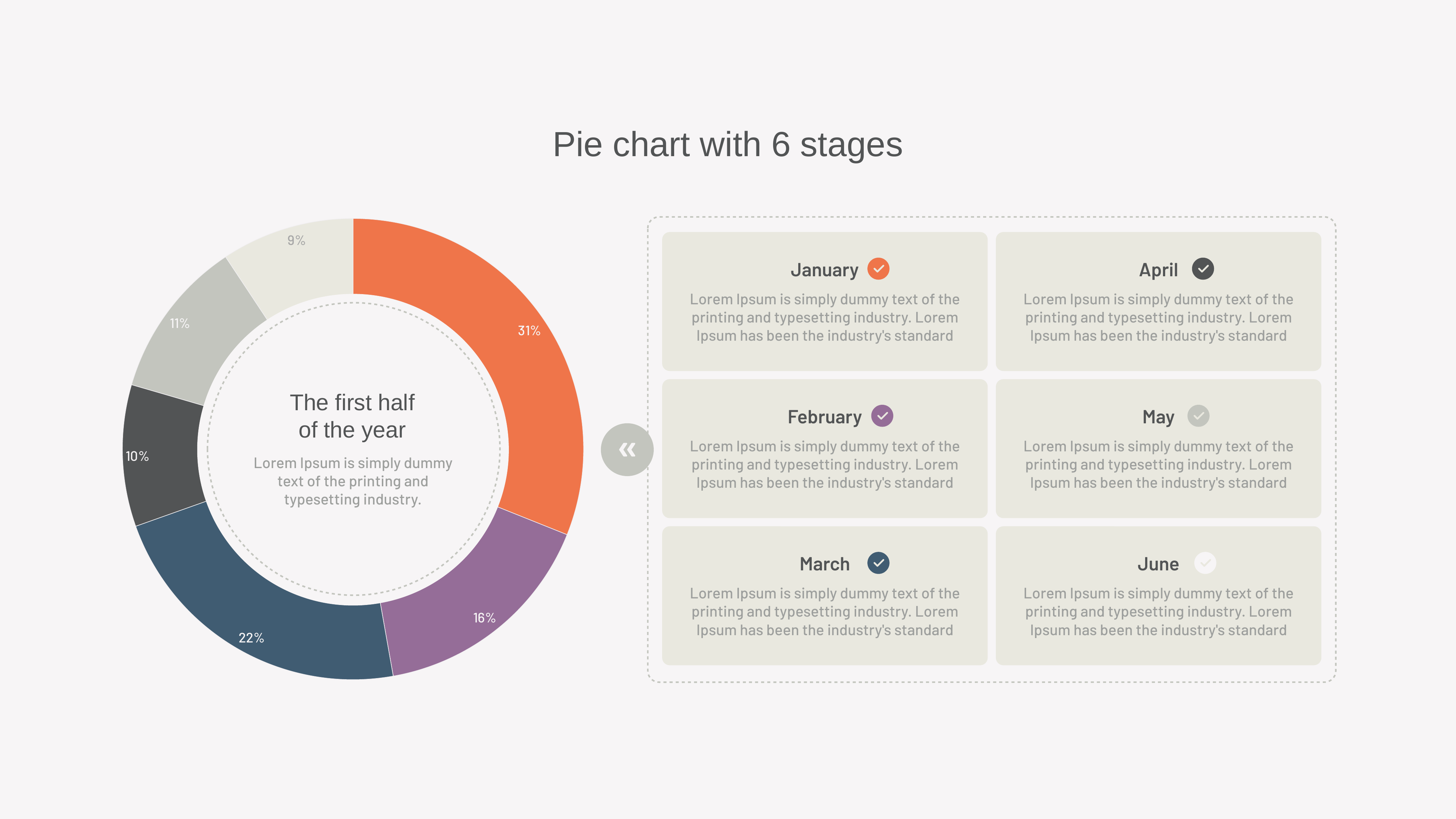

Pie chart with 6 stages

### Chart

| Category | Region 1 |
|---|---|
| January | 250.0 |
| February | 130.0 |
| March | 180.0 |
| April | 80.0 |
| May | 90.0 |
| June | 75.0 |

January

Lorem Ipsum is simply dummy text of the printing and typesetting industry. Lorem Ipsum has been the industry's standard

April

Lorem Ipsum is simply dummy text of the printing and typesetting industry. Lorem Ipsum has been the industry's standard

February

Lorem Ipsum is simply dummy text of the printing and typesetting industry. Lorem Ipsum has been the industry's standard

May

Lorem Ipsum is simply dummy text of the printing and typesetting industry. Lorem Ipsum has been the industry's standard

March

Lorem Ipsum is simply dummy text of the printing and typesetting industry. Lorem Ipsum has been the industry's standard

June

Lorem Ipsum is simply dummy text of the printing and typesetting industry. Lorem Ipsum has been the industry's standard

The first half of the year

Lorem Ipsum is simply dummy text of the printing and typesetting industry.